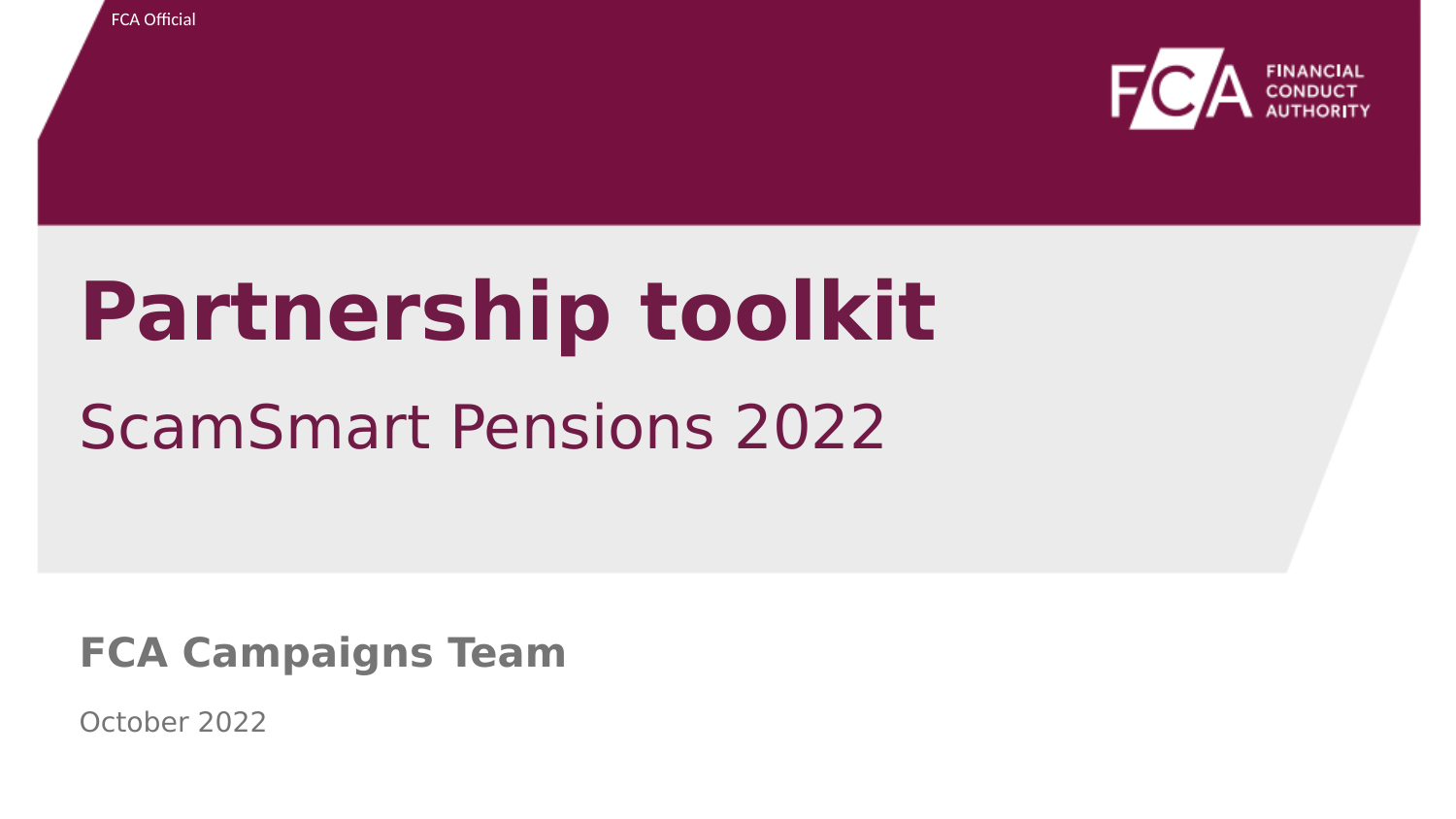

Partnership toolkit
ScamSmart Pensions 2022
FCA Campaigns Team
October 2022